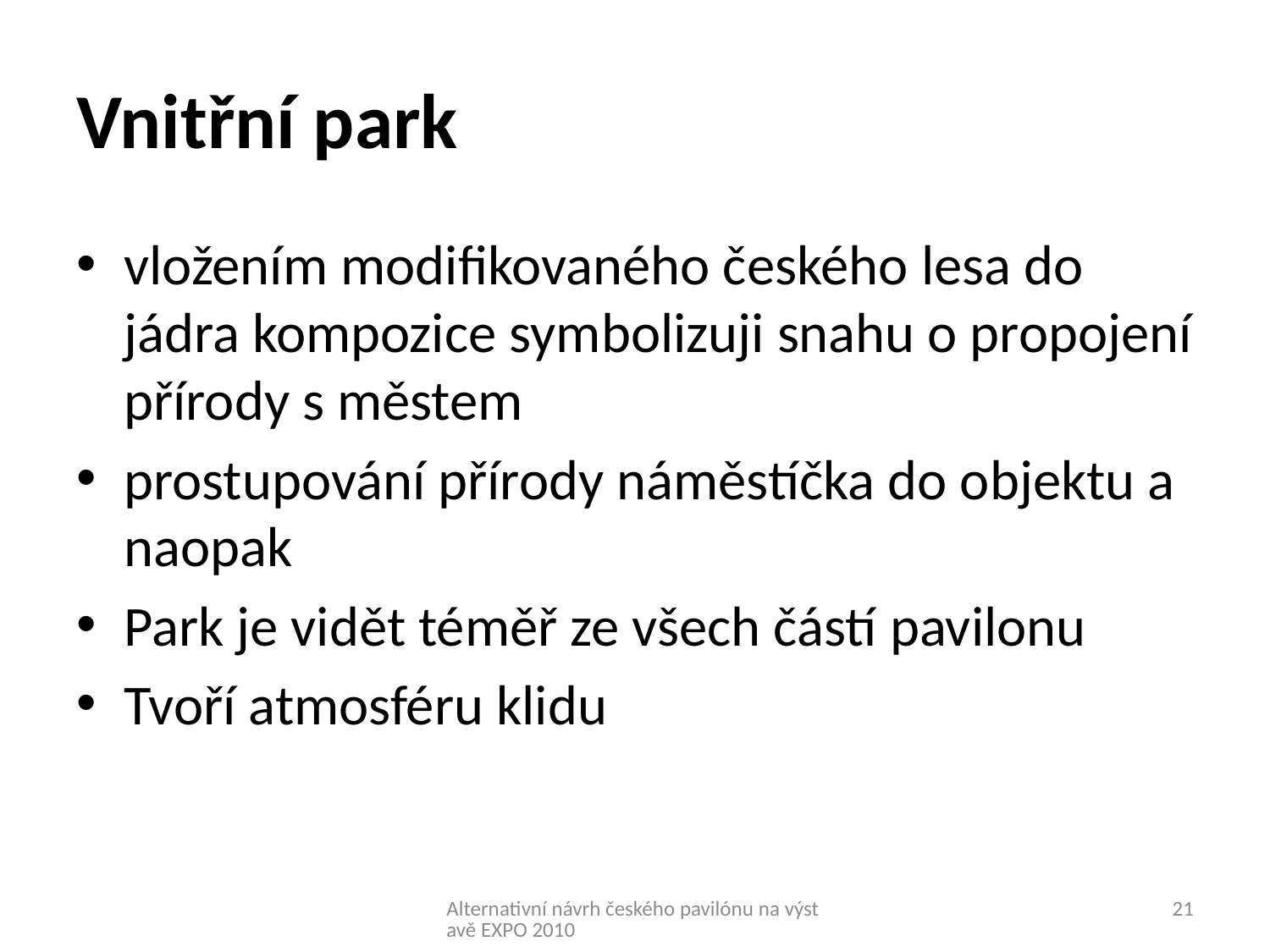

# Vnitřní park
vložením modifikovaného českého lesa do jádra kompozice symbolizuji snahu o propojení přírody s městem
prostupování přírody náměstíčka do objektu a naopak
Park je vidět téměř ze všech částí pavilonu
Tvoří atmosféru klidu
Alternativní návrh českého pavilónu na výstavě EXPO 2010
21